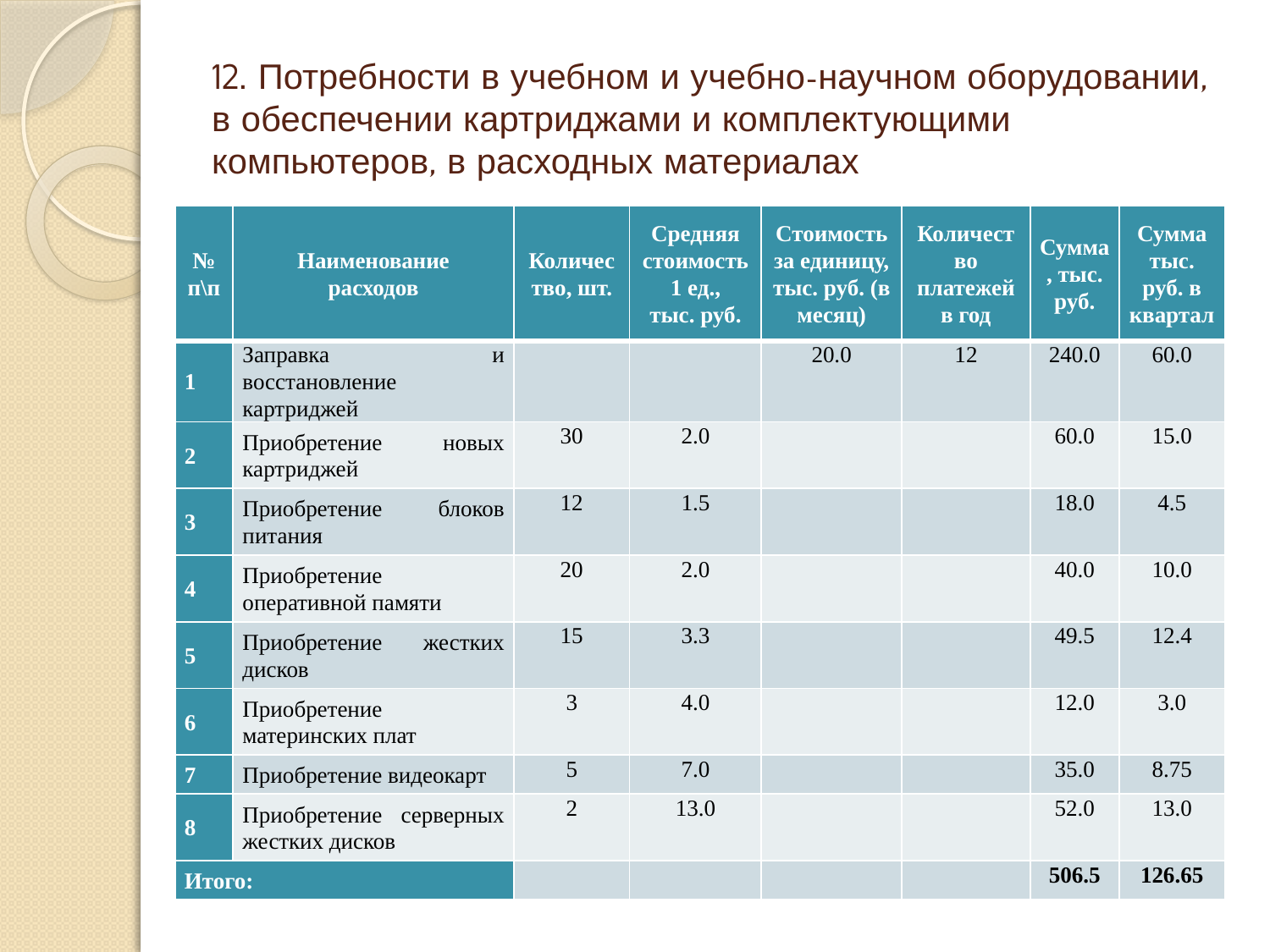

# 12. Потребности в учебном и учебно-научном оборудовании, в обеспечении картриджами и комплектующими компьютеров, в расходных материалах
| № п\п | Наименование расходов | Количество, шт. | Средняя стоимость 1 ед., тыс. руб. | Стоимость за единицу, тыс. руб. (в месяц) | Количество платежей в год | Сумма, тыс. руб. | Сумма тыс. руб. в квартал |
| --- | --- | --- | --- | --- | --- | --- | --- |
| 1 | Заправка и восстановление картриджей |  |  | 20.0 | 12 | 240.0 | 60.0 |
| 2 | Приобретение новых картриджей | 30 | 2.0 |  |  | 60.0 | 15.0 |
| 3 | Приобретение блоков питания | 12 | 1.5 |  |  | 18.0 | 4.5 |
| 4 | Приобретение оперативной памяти | 20 | 2.0 |  |  | 40.0 | 10.0 |
| 5 | Приобретение жестких дисков | 15 | 3.3 |  |  | 49.5 | 12.4 |
| 6 | Приобретение материнских плат | 3 | 4.0 |  |  | 12.0 | 3.0 |
| 7 | Приобретение видеокарт | 5 | 7.0 |  |  | 35.0 | 8.75 |
| 8 | Приобретение серверных жестких дисков | 2 | 13.0 |  |  | 52.0 | 13.0 |
| Итого: |  |  |  |  |  | 506.5 | 126.65 |